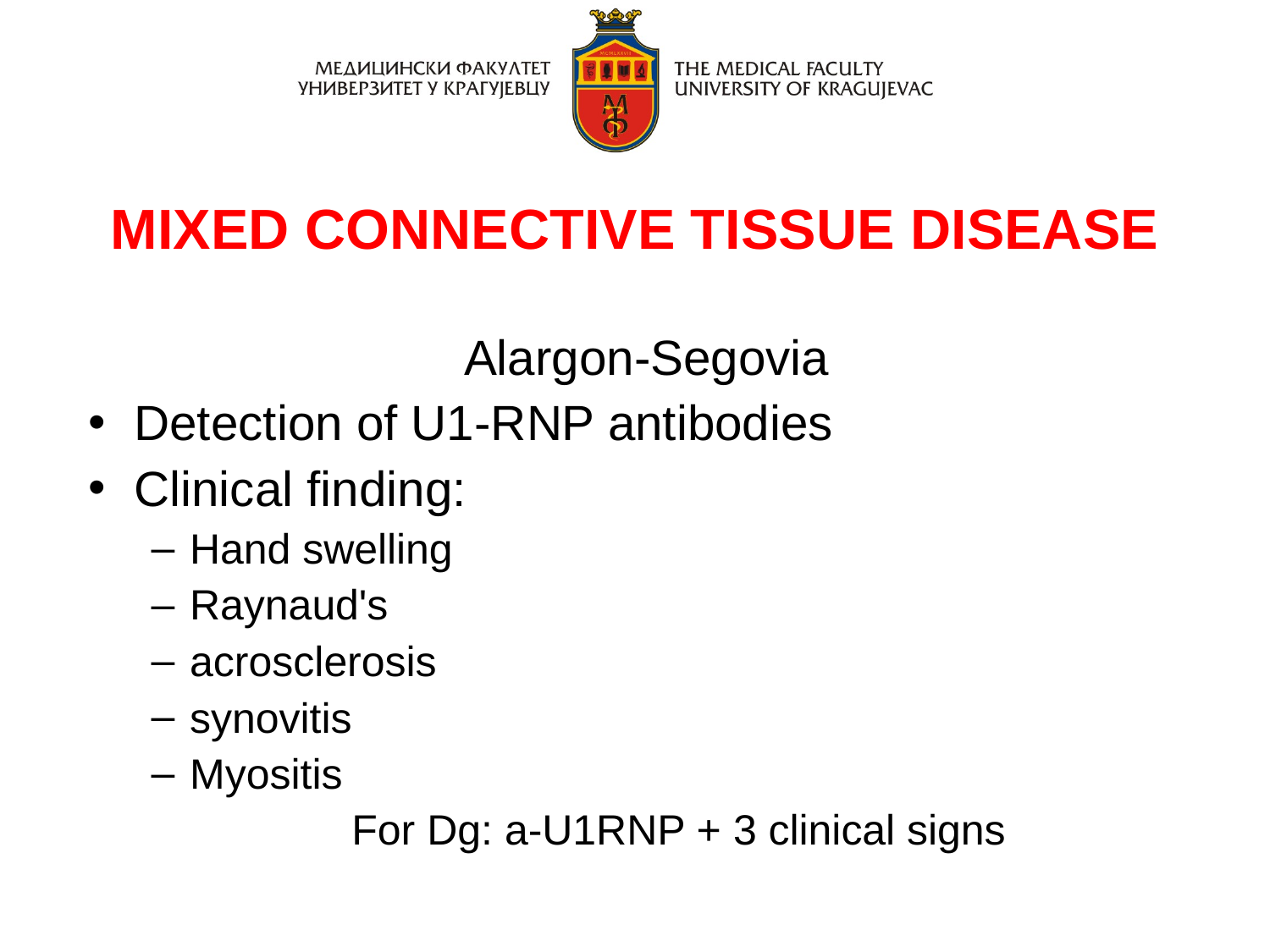

MIXED CONNECTIVE TISSUE DISEASE
Alargon-Segovia
Detection of U1-RNP antibodies
Clinical finding:
Hand swelling
Raynaud's
acrosclerosis
synovitis
Myositis
For Dg: a-U1RNP + 3 clinical signs